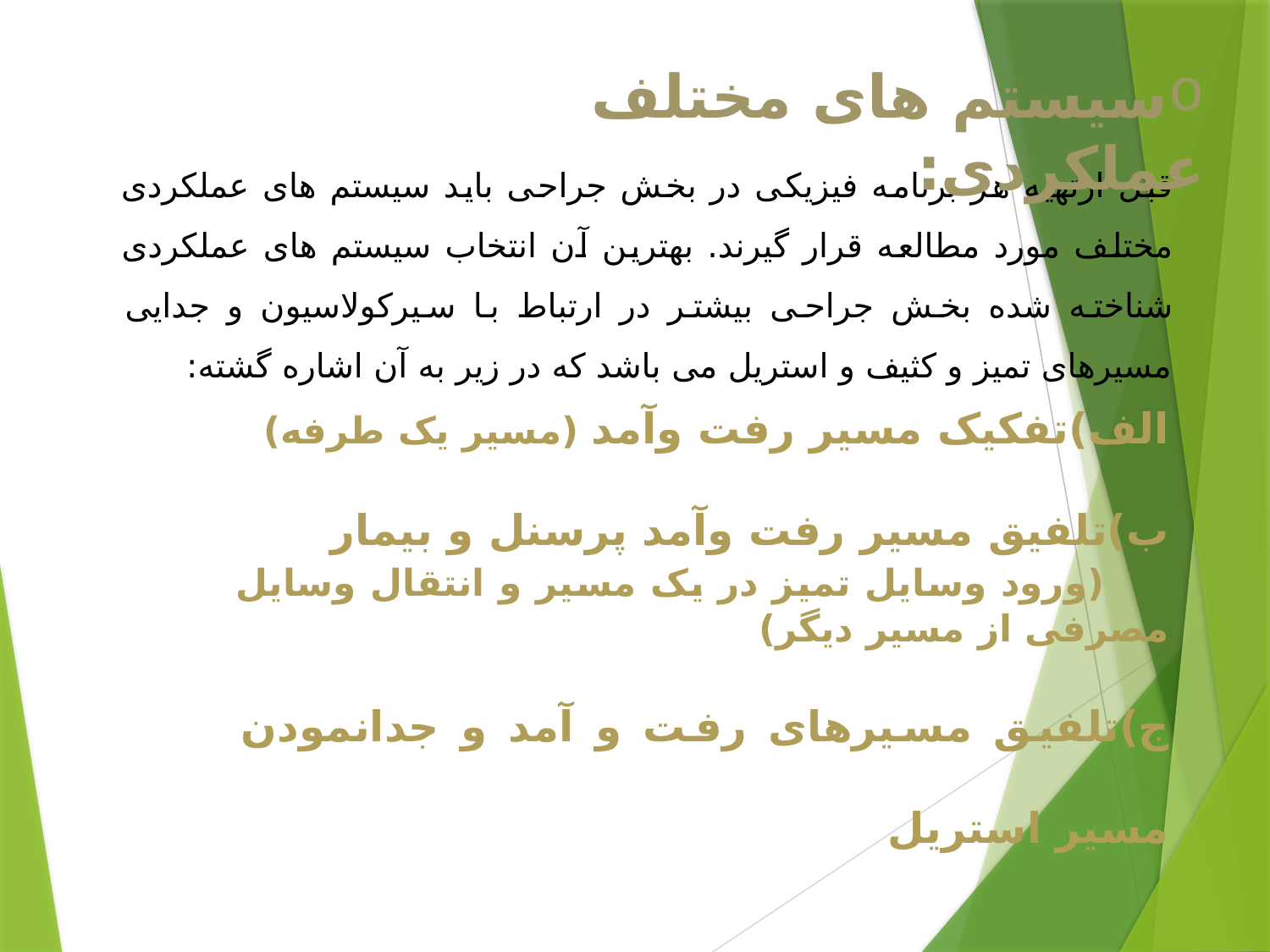

سیستم های مختلف عملکردی:
قبل ازتهيه هر برنامه فيزيکی در بخش جراحی بايد سيستم های عملکردی مختلف مورد مطالعه قرار گيرند. بهترين آن انتخاب سيستم های عملکردی شناخته شده بخش جراحی بيشتر در ارتباط با سيرکولاسيون و جدايی مسيرهای تميز و کثيف و استريل می باشد که در زير به آن اشاره گشته:

الف)تفکیک مسیر رفت وآمد (مسیر یک طرفه)
ب)تلفیق مسیر رفت وآمد پرسنل و بیمار
    (ورود وسایل تمیز در یک مسیر و انتقال وسایل مصرفی از مسیر دیگر)
ج)تلفیق مسیرهای رفت و آمد و جدانمودن مسیر استریل